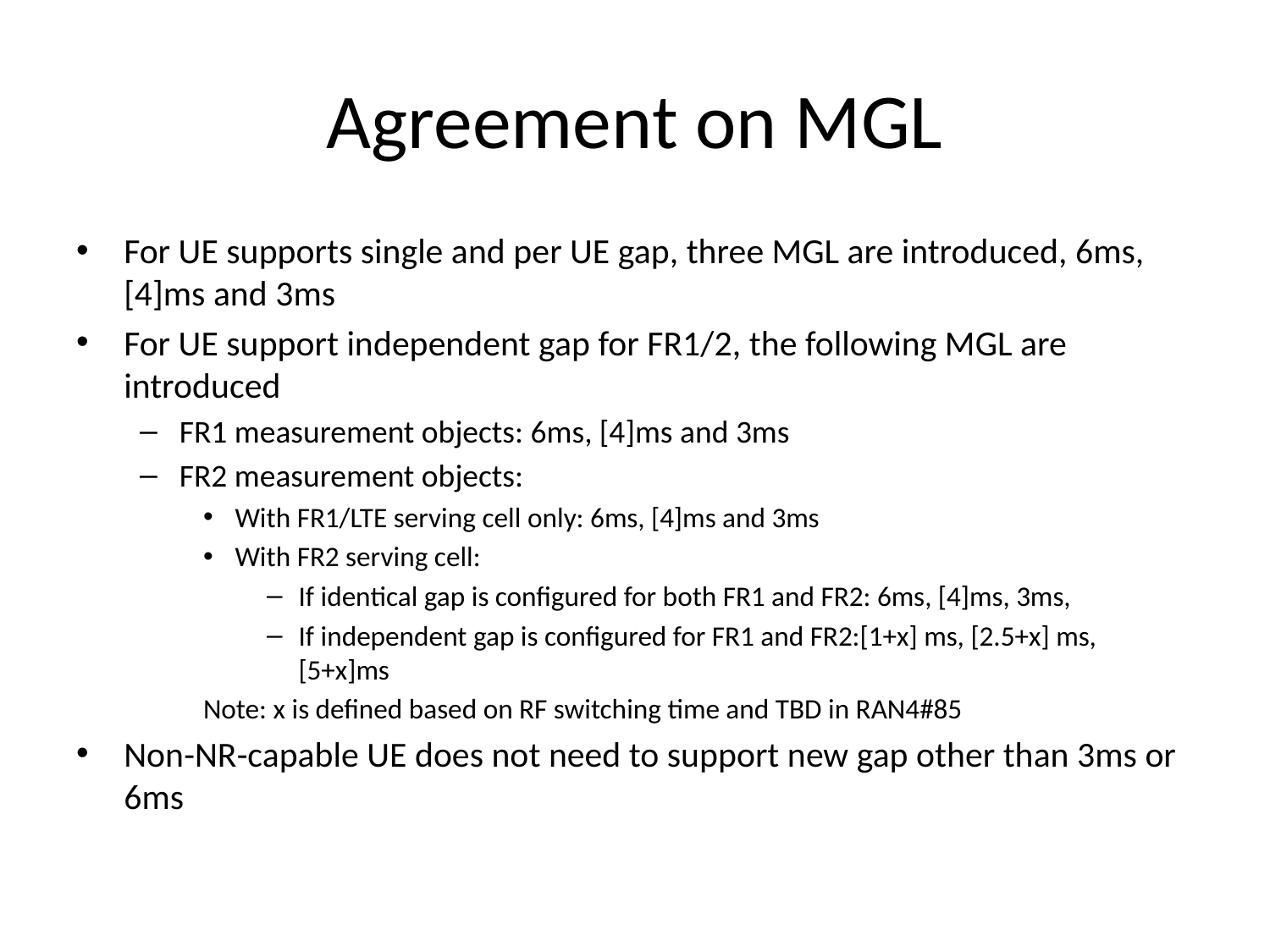

# Agreement on MGL
For UE supports single and per UE gap, three MGL are introduced, 6ms, [4]ms and 3ms
For UE support independent gap for FR1/2, the following MGL are introduced
FR1 measurement objects: 6ms, [4]ms and 3ms
FR2 measurement objects:
With FR1/LTE serving cell only: 6ms, [4]ms and 3ms
With FR2 serving cell:
If identical gap is configured for both FR1 and FR2: 6ms, [4]ms, 3ms,
If independent gap is configured for FR1 and FR2:[1+x] ms, [2.5+x] ms, [5+x]ms
Note: x is defined based on RF switching time and TBD in RAN4#85
Non-NR-capable UE does not need to support new gap other than 3ms or 6ms